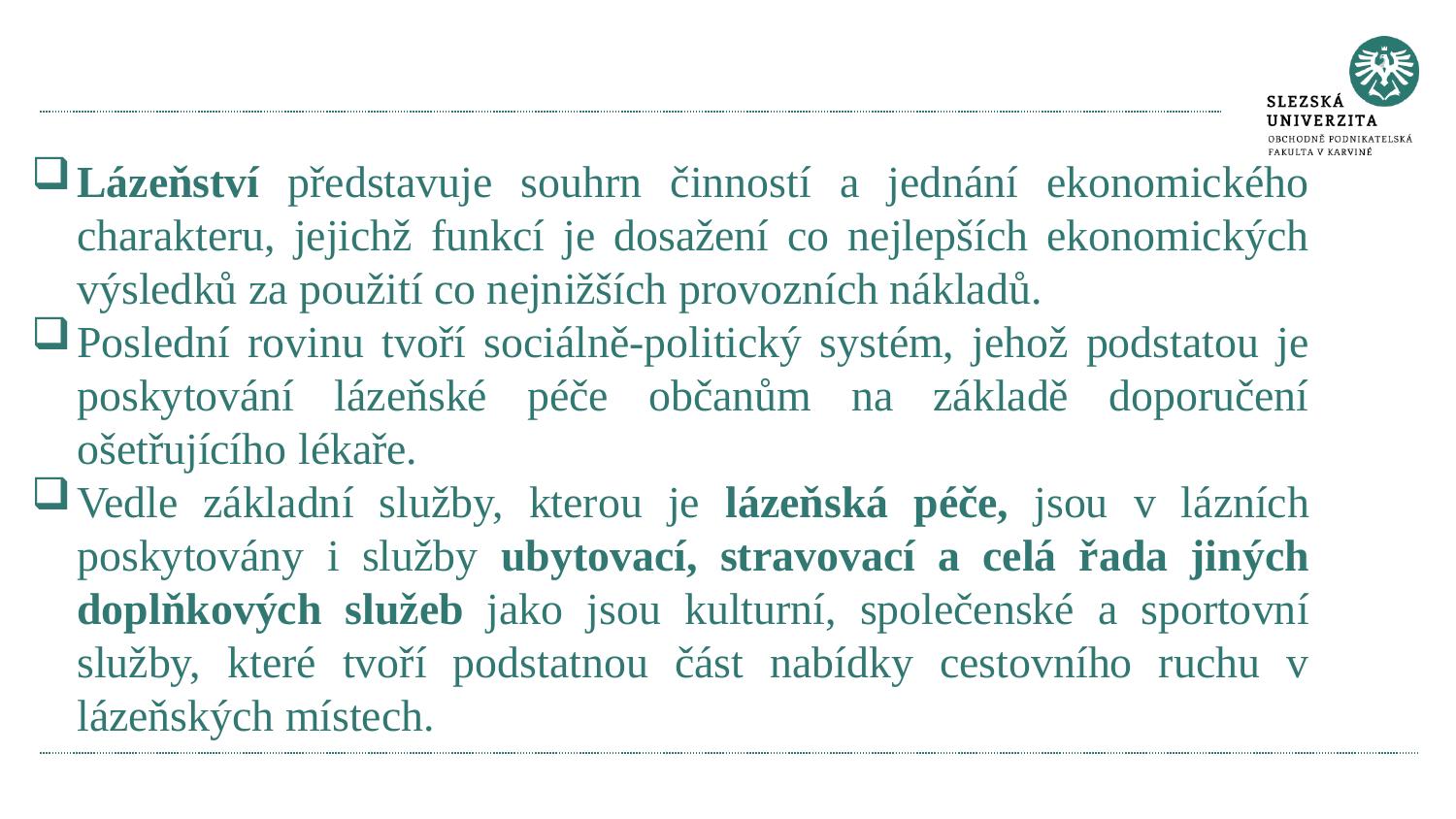

#
Lázeňství představuje souhrn činností a jednání ekonomického charakteru, jejichž funkcí je dosažení co nejlepších ekonomických výsledků za použití co nejnižších provozních nákladů.
Poslední rovinu tvoří sociálně-politický systém, jehož podstatou je poskytování lázeňské péče občanům na základě doporučení ošetřujícího lékaře.
Vedle základní služby, kterou je lázeňská péče, jsou v lázních poskytovány i služby ubytovací, stravovací a celá řada jiných doplňkových služeb jako jsou kulturní, společenské a sportovní služby, které tvoří podstatnou část nabídky cestovního ruchu v lázeňských místech.